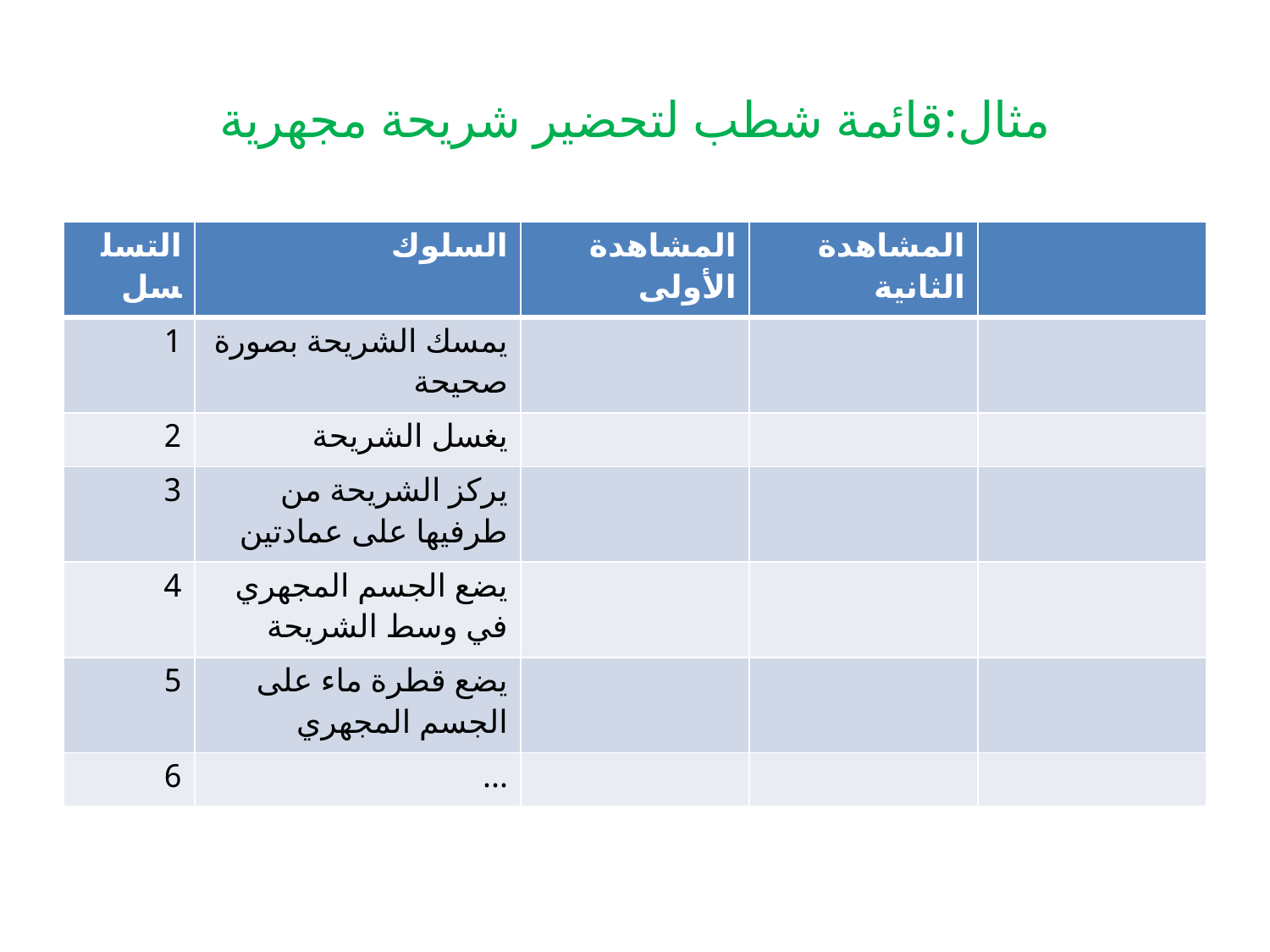

# مثال:قائمة شطب لتحضير شريحة مجهرية
| التسلسل | السلوك | المشاهدة الأولى | المشاهدة الثانية |  |
| --- | --- | --- | --- | --- |
| 1 | يمسك الشريحة بصورة صحيحة |  |  |  |
| 2 | يغسل الشريحة |  |  |  |
| 3 | يركز الشريحة من طرفيها على عمادتين |  |  |  |
| 4 | يضع الجسم المجهري في وسط الشريحة |  |  |  |
| 5 | يضع قطرة ماء على الجسم المجهري |  |  |  |
| 6 | ... |  |  |  |